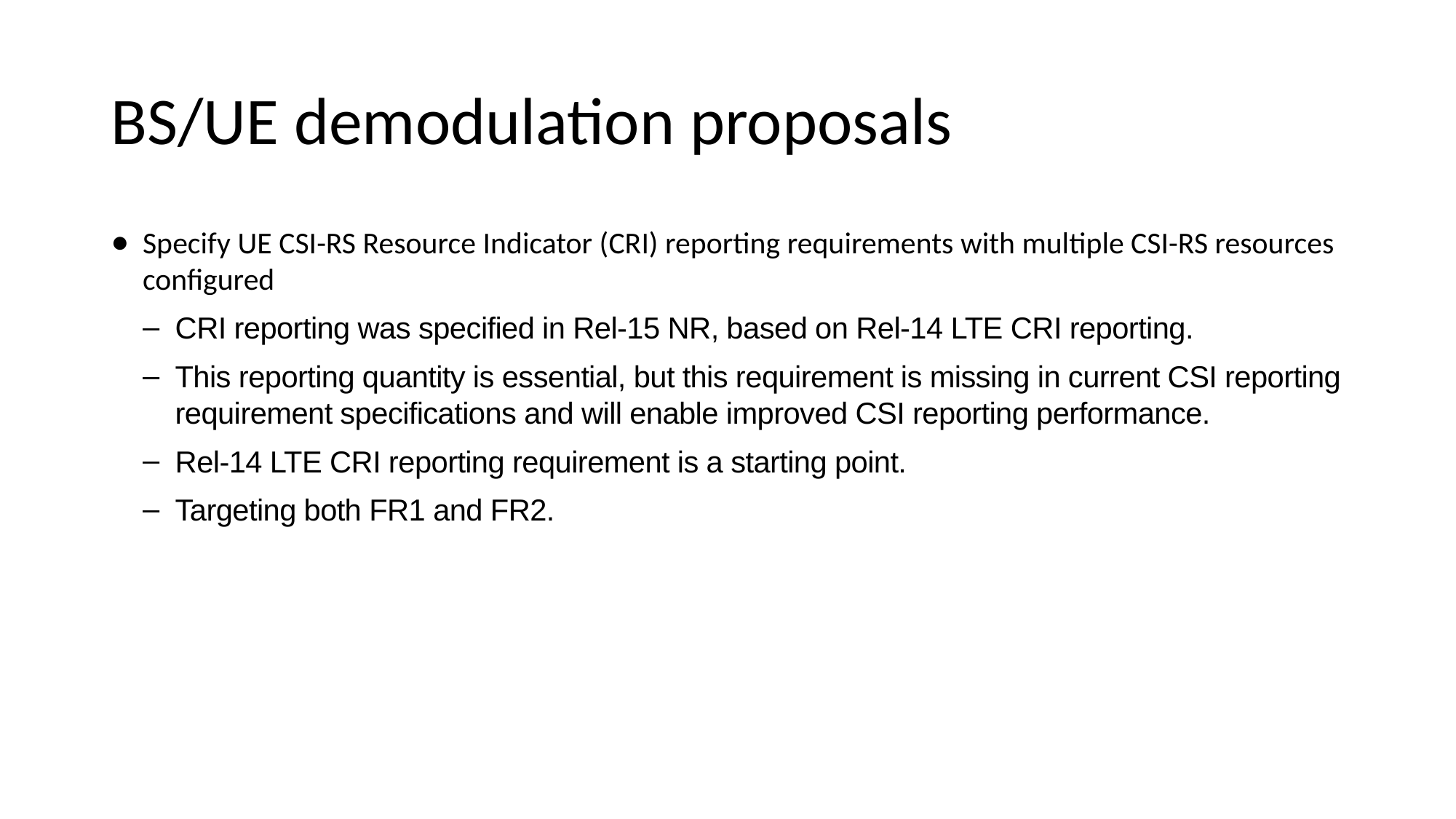

# BS/UE demodulation proposals
Specify UE CSI-RS Resource Indicator (CRI) reporting requirements with multiple CSI-RS resources configured
CRI reporting was specified in Rel-15 NR, based on Rel-14 LTE CRI reporting.
This reporting quantity is essential, but this requirement is missing in current CSI reporting requirement specifications and will enable improved CSI reporting performance.
Rel-14 LTE CRI reporting requirement is a starting point.
Targeting both FR1 and FR2.